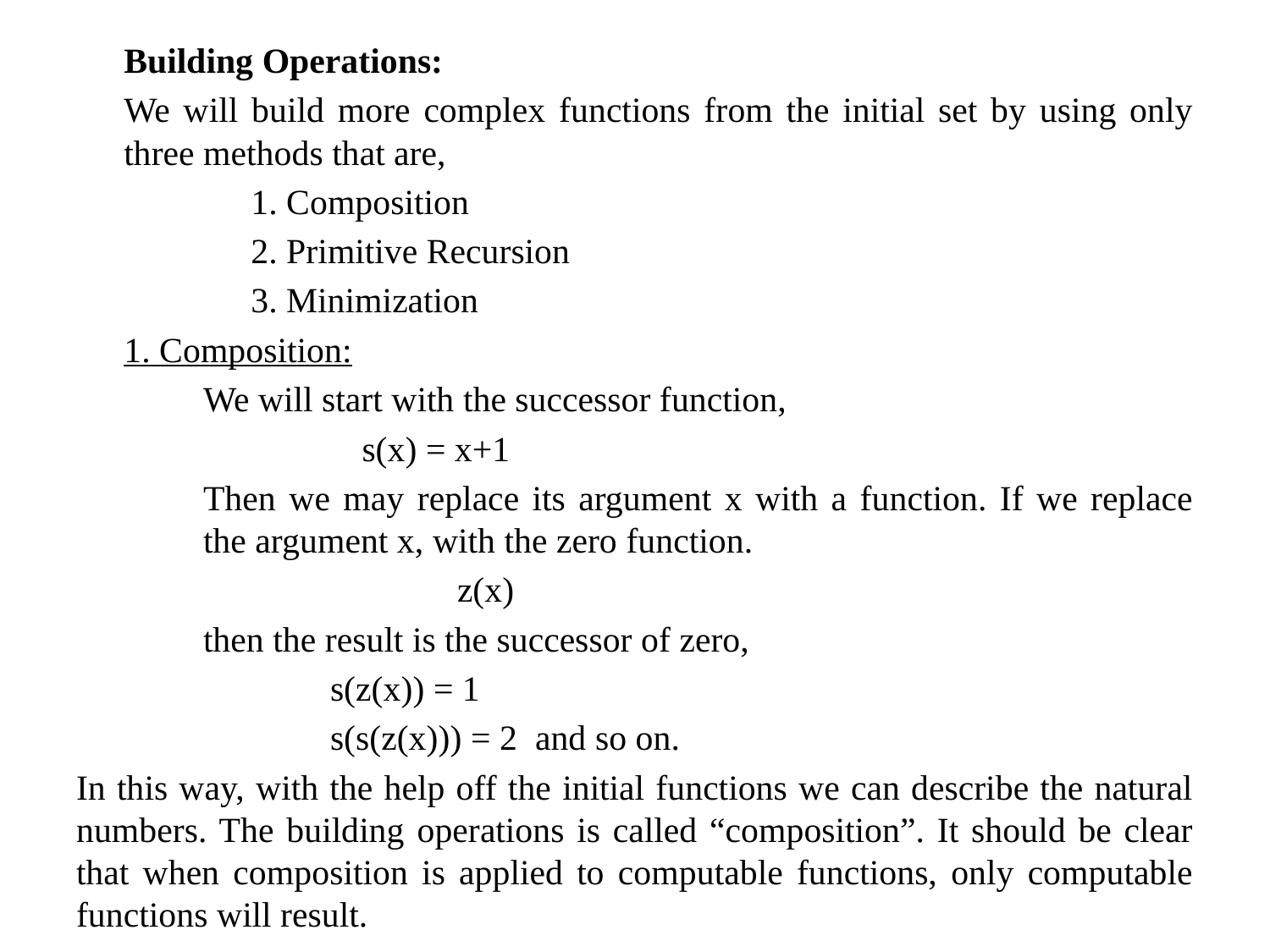

Building Operations:
	We will build more complex functions from the initial set by using only three methods that are,
		1. Composition
		2. Primitive Recursion
		3. Minimization
	1. Composition:
We will start with the successor function,
		s(x) = x+1
Then we may replace its argument x with a function. If we replace the argument x, with the zero function.
		z(x)
then the result is the successor of zero,
	s(z(x)) = 1
	s(s(z(x))) = 2  and so on.
In this way, with the help off the initial functions we can describe the natural numbers. The building operations is called “composition”. It should be clear that when composition is applied to computable functions, only computable functions will result.